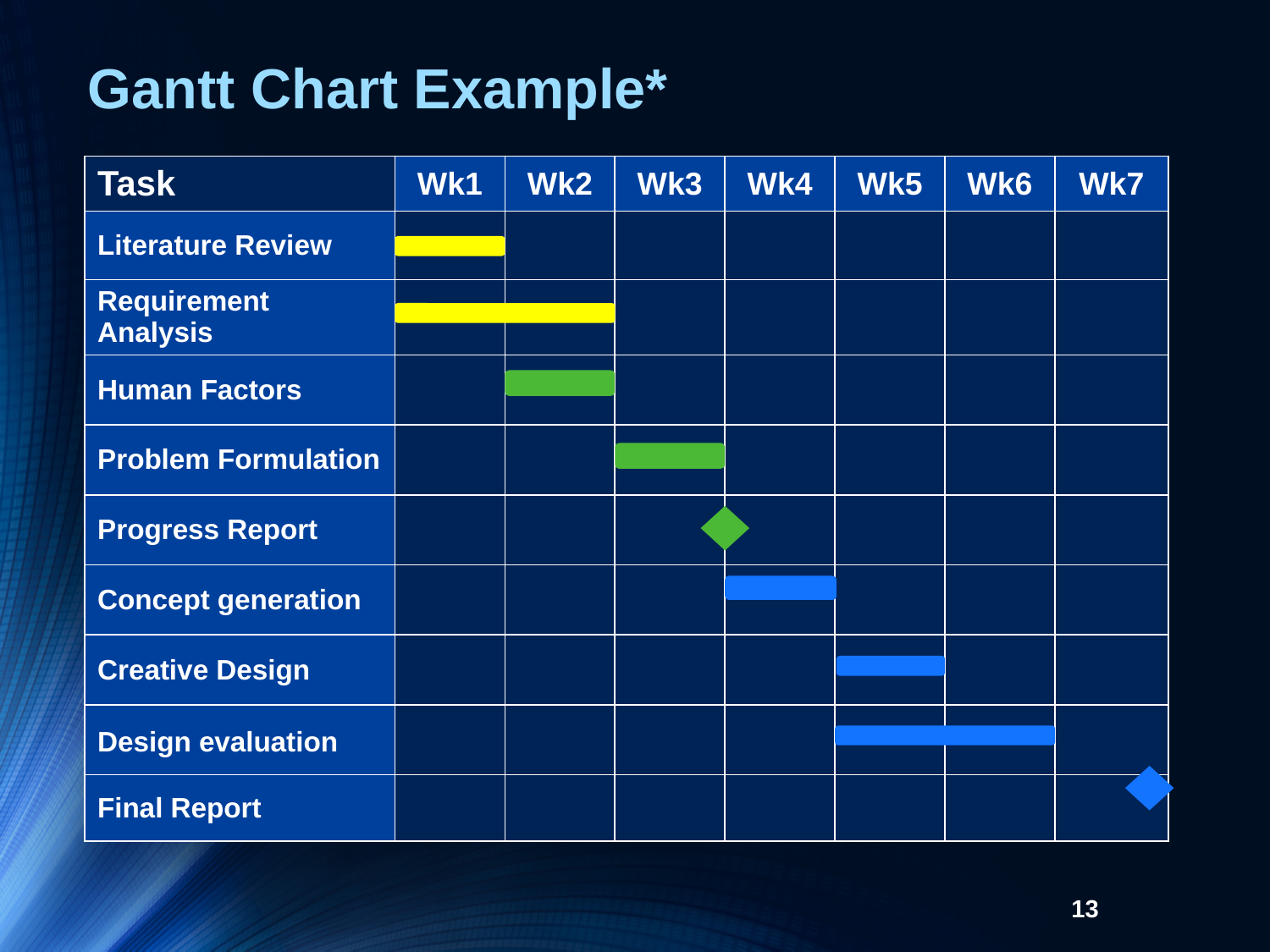

Gantt Chart Example*
| Task | Wk1 | Wk2 | Wk3 | Wk4 | Wk5 | Wk6 | Wk7 |
| --- | --- | --- | --- | --- | --- | --- | --- |
| Literature Review |  |  |  |  |  |  |  |
| Requirement Analysis |  |  |  |  |  |  |  |
| Human Factors |  |  |  |  |  |  |  |
| Problem Formulation |  |  |  |  |  |  |  |
| Progress Report |  |  |  |  |  |  |  |
| Concept generation |  |  |  |  |  |  |  |
| Creative Design |  |  |  |  |  |  |  |
| Design evaluation |  |  |  |  |  |  |  |
| Final Report |  |  |  |  |  |  |  |

13